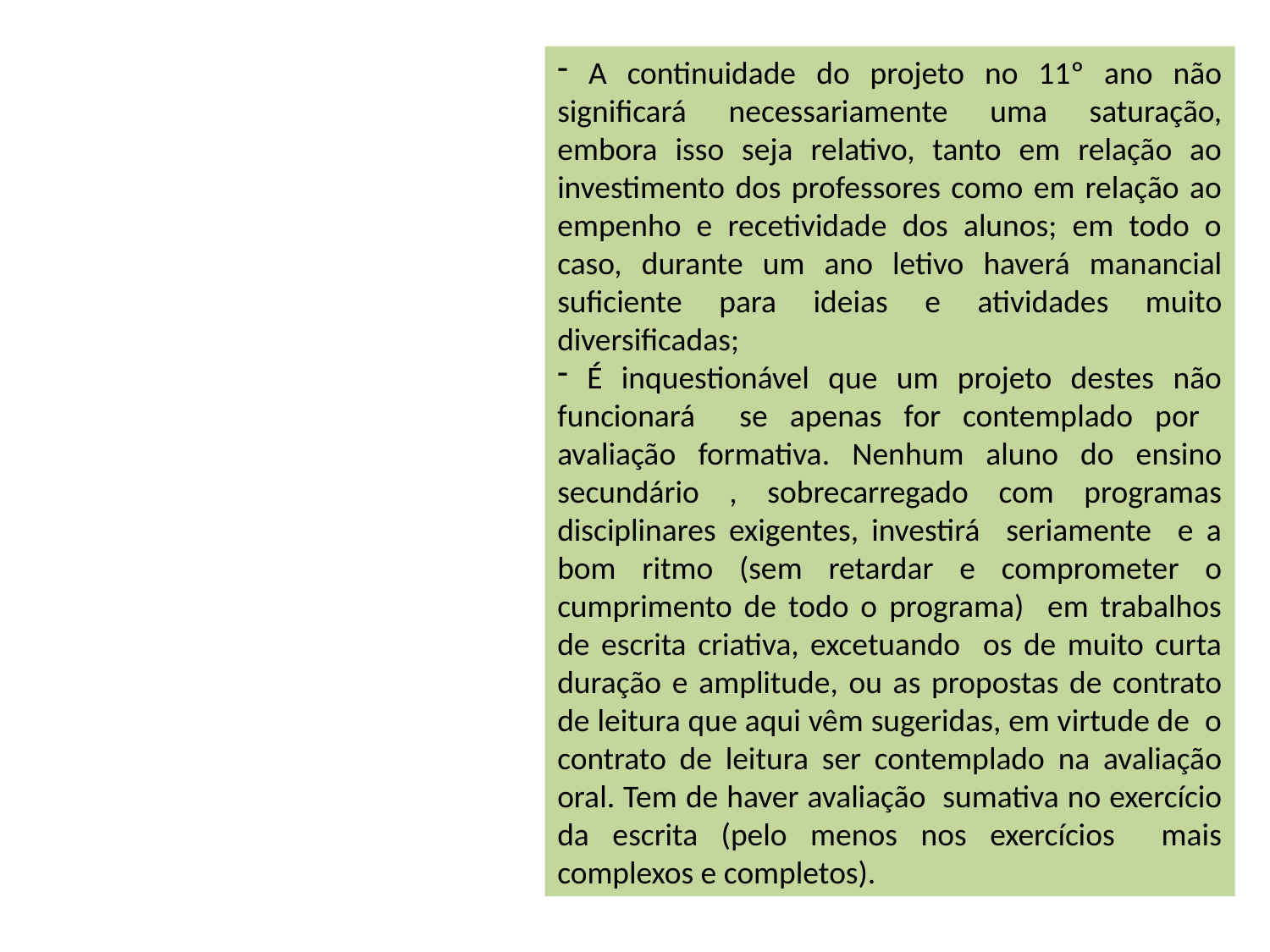

A continuidade do projeto no 11º ano não significará necessariamente uma saturação, embora isso seja relativo, tanto em relação ao investimento dos professores como em relação ao empenho e recetividade dos alunos; em todo o caso, durante um ano letivo haverá manancial suficiente para ideias e atividades muito diversificadas;
 É inquestionável que um projeto destes não funcionará  se apenas for contemplado por  avaliação formativa. Nenhum aluno do ensino secundário , sobrecarregado com programas disciplinares exigentes, investirá  seriamente  e a bom ritmo (sem retardar e comprometer o cumprimento de todo o programa)  em trabalhos de escrita criativa, excetuando  os de muito curta duração e amplitude, ou as propostas de contrato de leitura que aqui vêm sugeridas, em virtude de  o contrato de leitura ser contemplado na avaliação oral. Tem de haver avaliação  sumativa no exercício da escrita (pelo menos nos exercícios  mais complexos e completos).